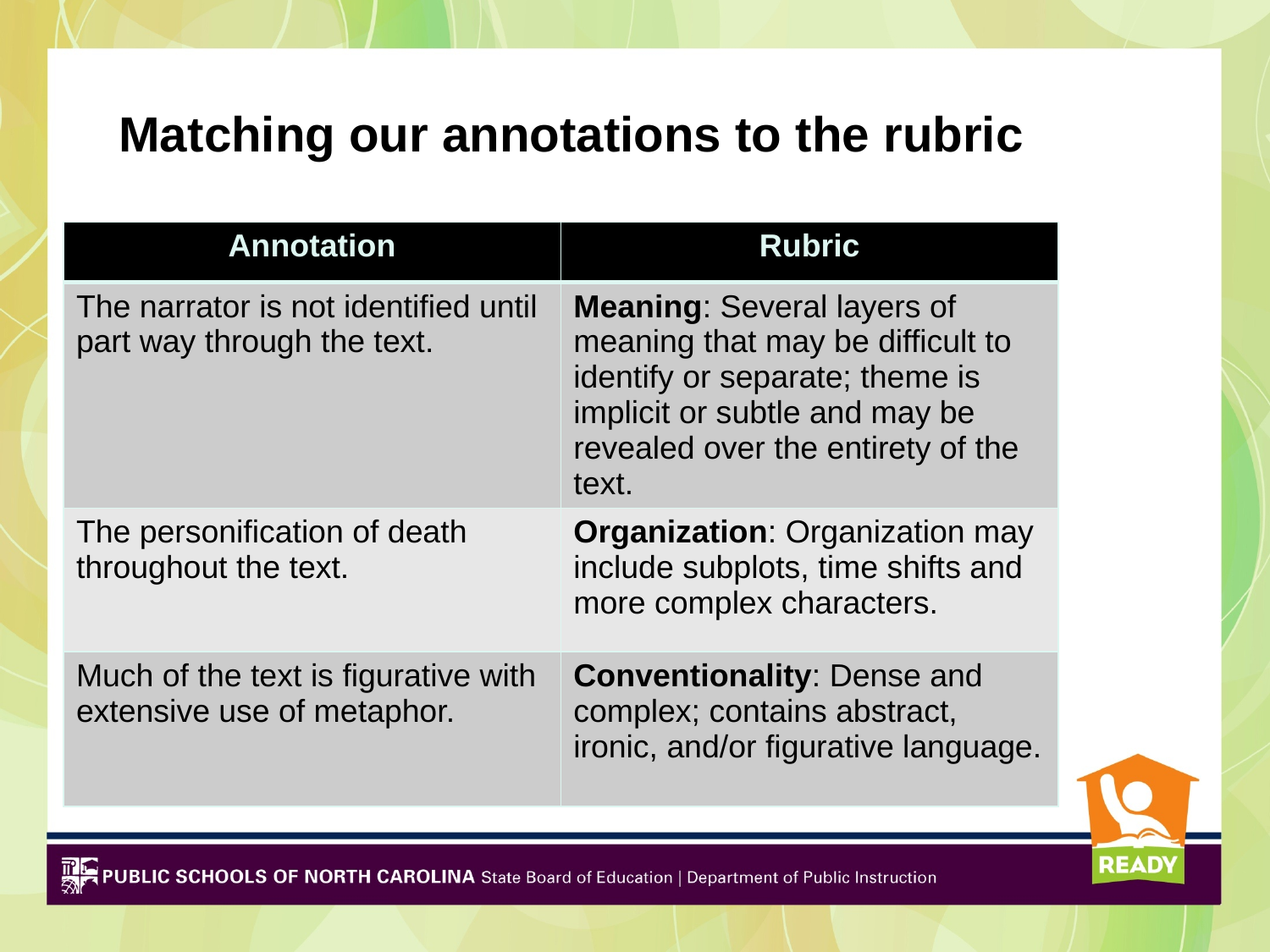

# Matching our annotations to the rubric
| Annotation | Rubric |
| --- | --- |
| The narrator is not identified until part way through the text. | Meaning: Several layers of meaning that may be difficult to identify or separate; theme is implicit or subtle and may be revealed over the entirety of the text. |
| The personification of death throughout the text. | Organization: Organization may include subplots, time shifts and more complex characters. |
| Much of the text is figurative with extensive use of metaphor. | Conventionality: Dense and complex; contains abstract, ironic, and/or figurative language. |